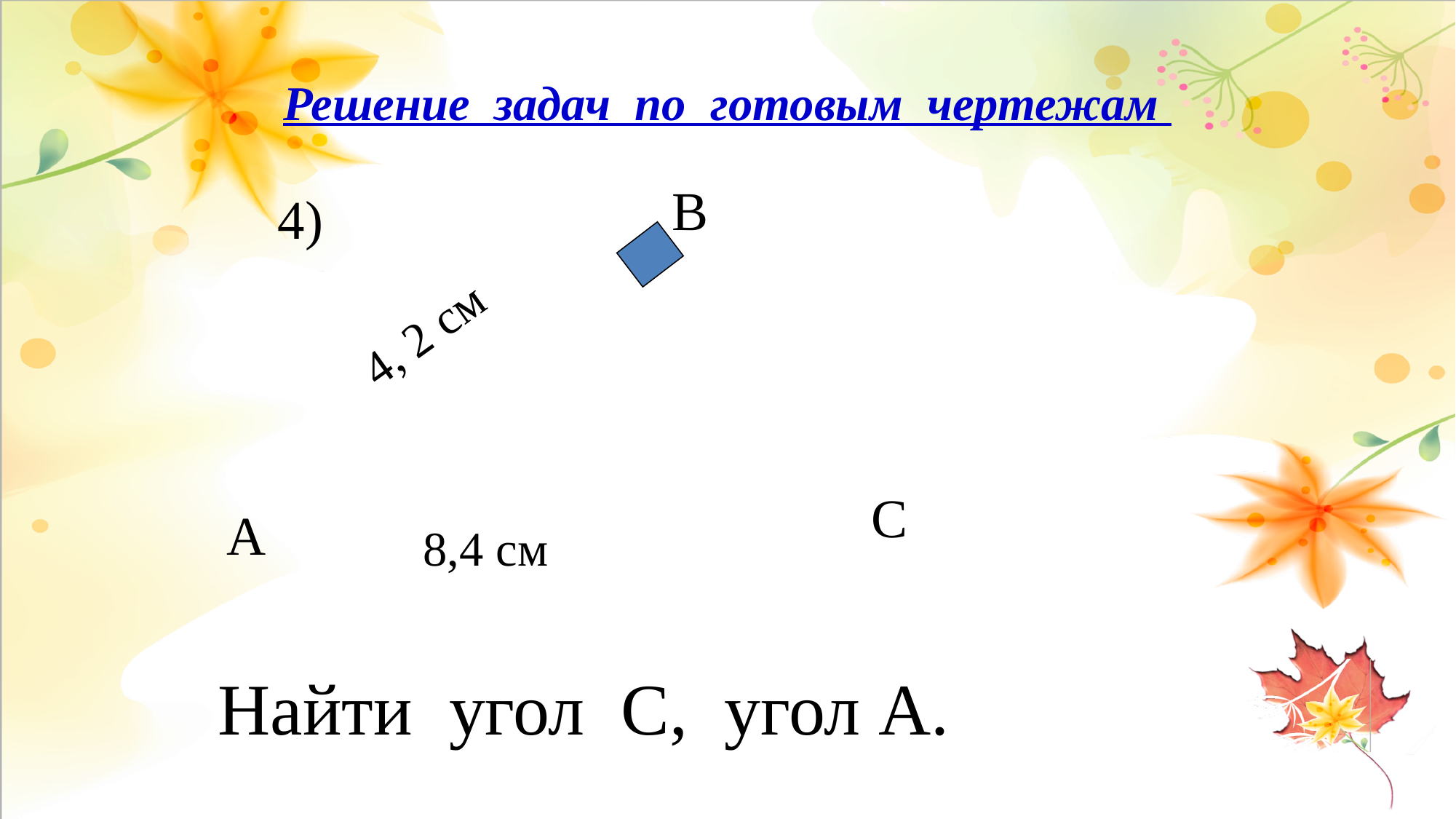

# Решение  задач  по  готовым  чертежам
  В
4)

4, 2 см

 С
А
8,4 см
Найти  угол  С,  угол А.